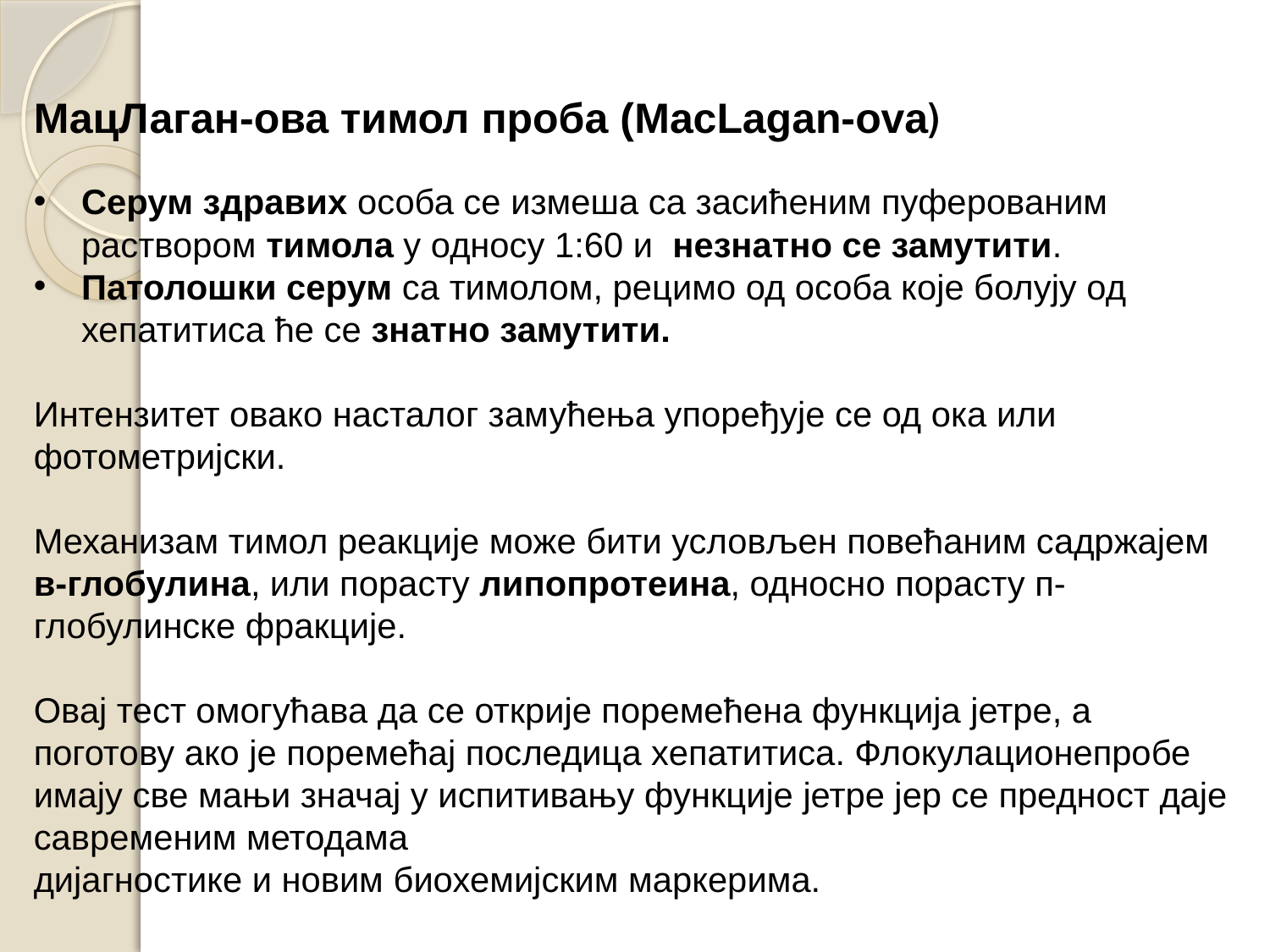

МацЛаган-ова тимол проба (MacLagan-ova)

Серум здравих особа се измеша са засићеним пуферованим раствором тимола у односу 1:60 и  незнатно се замутити.
Патолошки серум са тимолом, рецимо од особа које болују од хепатитиса ће се знатно замутити.

Интензитет овако насталог замућења упоређује се од ока или фотометријски.

Механизам тимол реакције може бити условљен повећаним садржајем в-глобулина, или порасту липопротеина, односно порасту п-глобулинске фракције.

Овај тест омогућава да се открије поремећена функција јетре, а поготову ако је поремећај последица хепатитиса. Флокулационепробе имају све мањи значај у испитивању функције јетре јер се предност даје савременим методама
дијагностике и новим биохемијским маркерима.